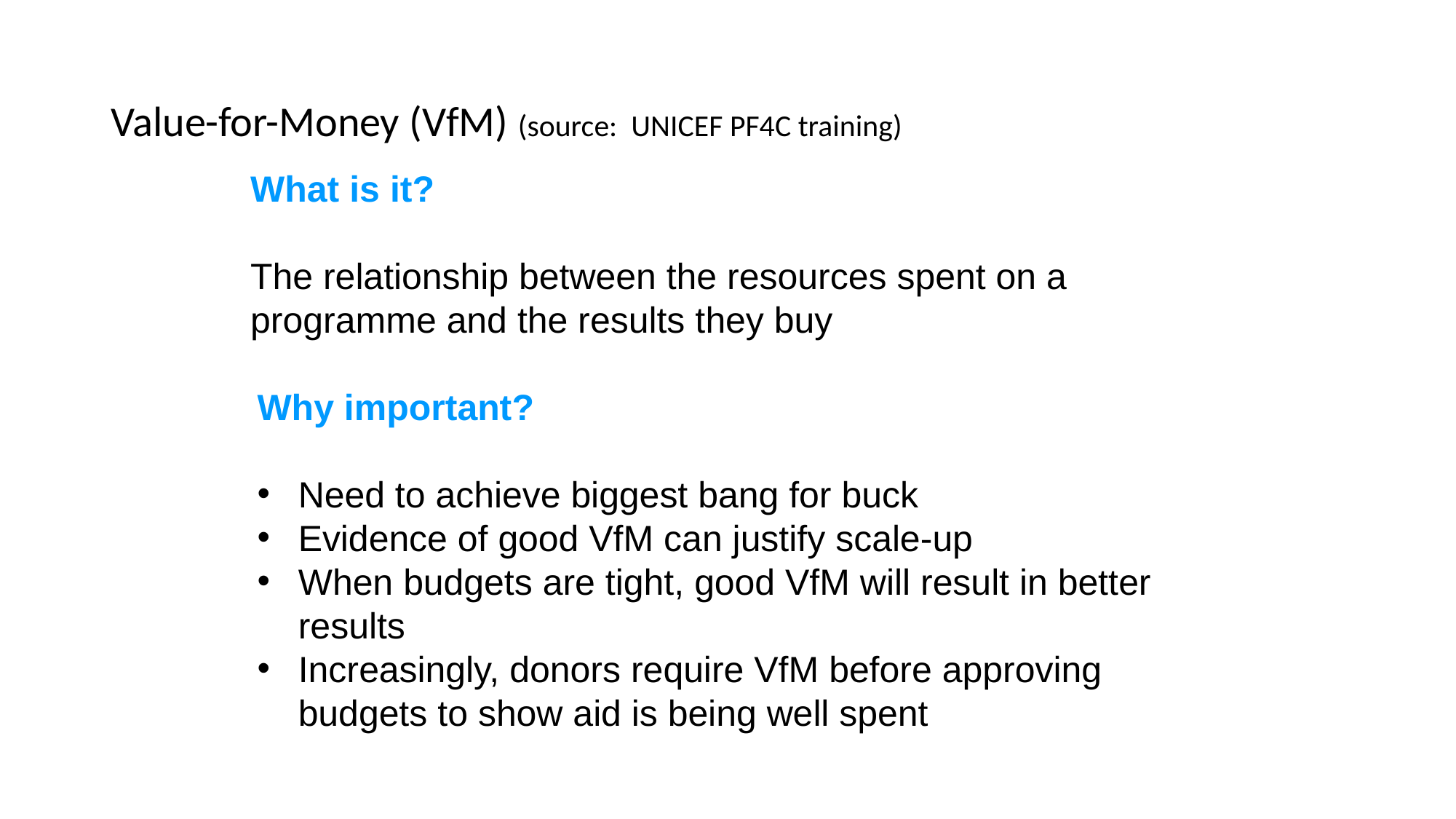

# Value-for-Money (VfM) (source:  UNICEF PF4C training)

What is it?

The relationship between the resources spent on a programme and the results they buy

Why important?

Need to achieve biggest bang for buck
Evidence of good VfM can justify scale-up
When budgets are tight, good VfM will result in better results
Increasingly, donors require VfM before approving budgets to show aid is being well spent